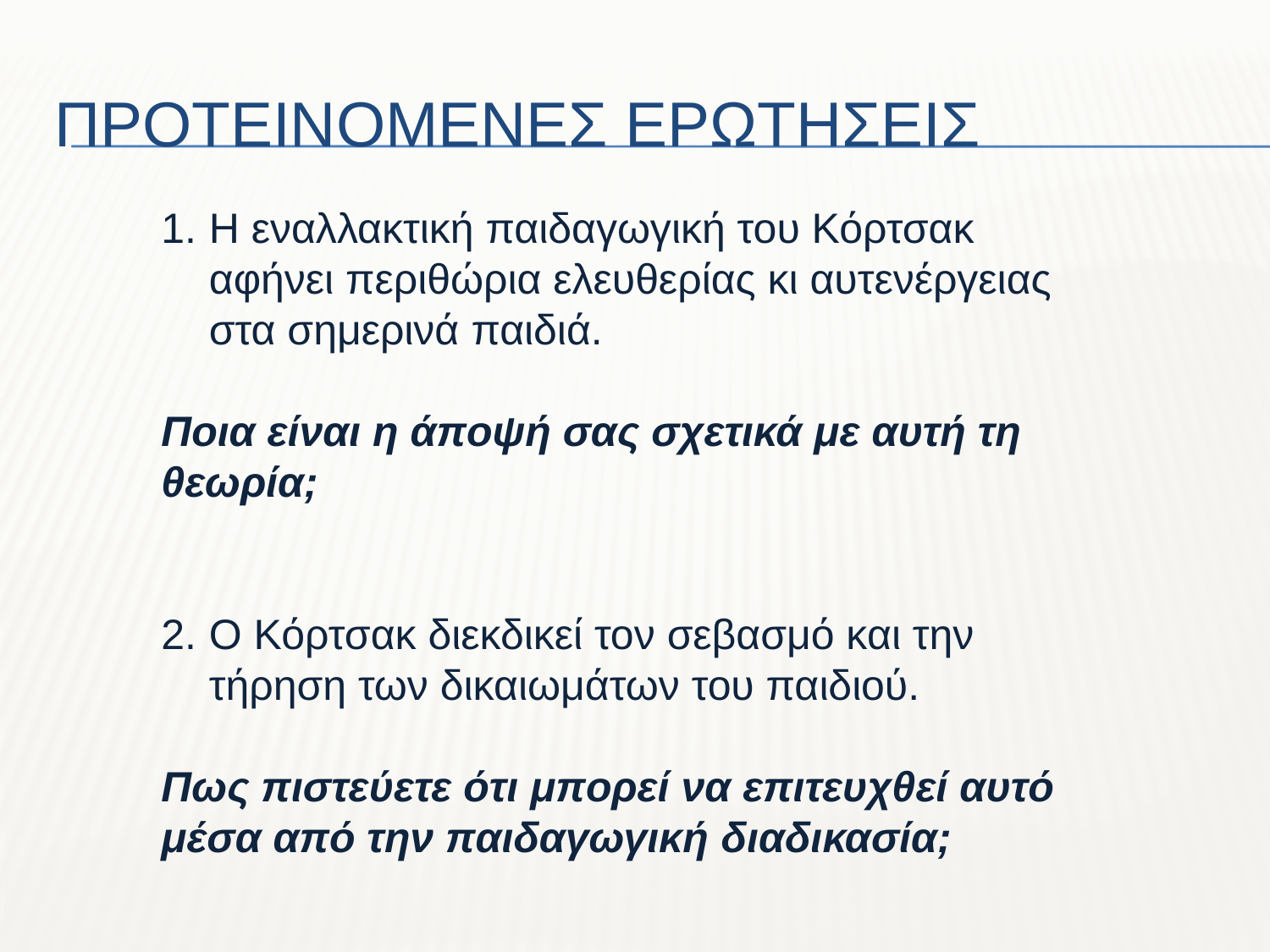

# Προτεινομενεσ ερωτησεισ
Η εναλλακτική παιδαγωγική του Κόρτσακ αφήνει περιθώρια ελευθερίας κι αυτενέργειας στα σημερινά παιδιά.

Ποια είναι η άποψή σας σχετικά με αυτή τη θεωρία;

Ο Κόρτσακ διεκδικεί τον σεβασμό και την τήρηση των δικαιωμάτων του παιδιού.

Πως πιστεύετε ότι μπορεί να επιτευχθεί αυτό μέσα από την παιδαγωγική διαδικασία;